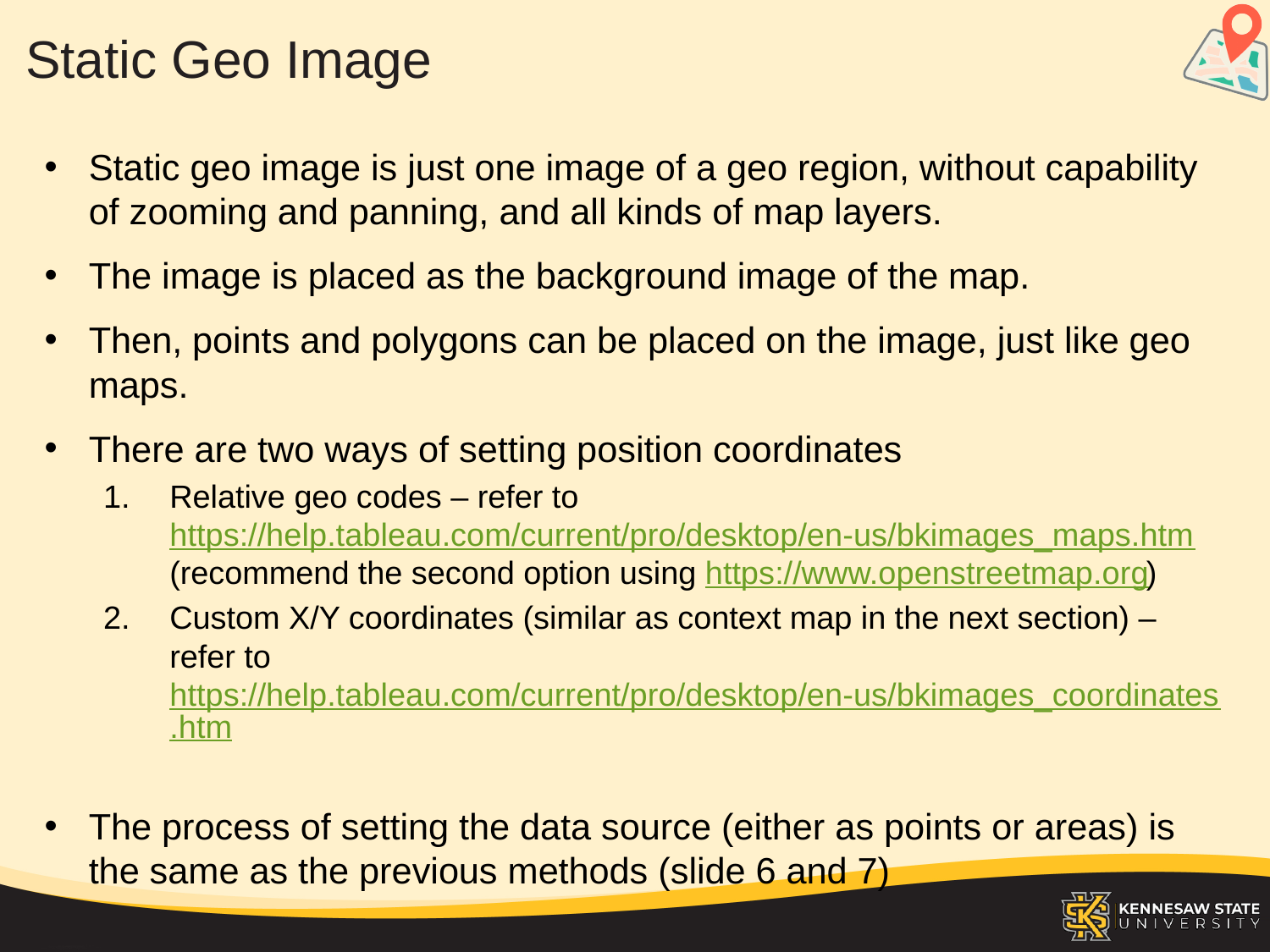

# Static Geo Image
Static geo image is just one image of a geo region, without capability of zooming and panning, and all kinds of map layers.
The image is placed as the background image of the map.
Then, points and polygons can be placed on the image, just like geo maps.
There are two ways of setting position coordinates
Relative geo codes – refer to https://help.tableau.com/current/pro/desktop/en-us/bkimages_maps.htm (recommend the second option using https://www.openstreetmap.org)
Custom X/Y coordinates (similar as context map in the next section) – refer to https://help.tableau.com/current/pro/desktop/en-us/bkimages_coordinates.htm
The process of setting the data source (either as points or areas) is the same as the previous methods (slide 6 and 7)